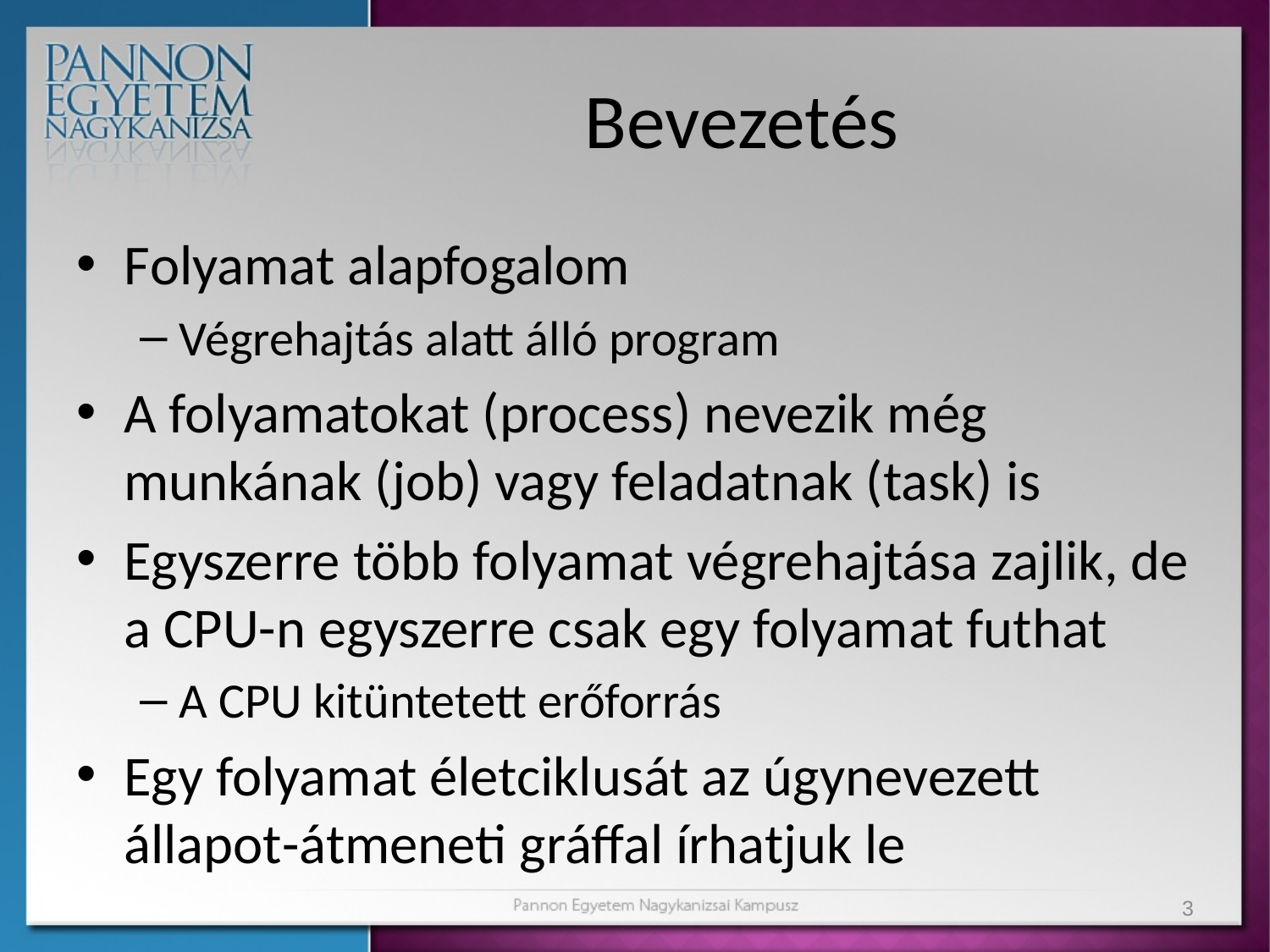

# Bevezetés
Folyamat alapfogalom
Végrehajtás alatt álló program
A folyamatokat (process) nevezik még munkának (job) vagy feladatnak (task) is
Egyszerre több folyamat végrehajtása zajlik, de a CPU-n egyszerre csak egy folyamat futhat
A CPU kitüntetett erőforrás
Egy folyamat életciklusát az úgynevezett állapot-átmeneti gráffal írhatjuk le
3